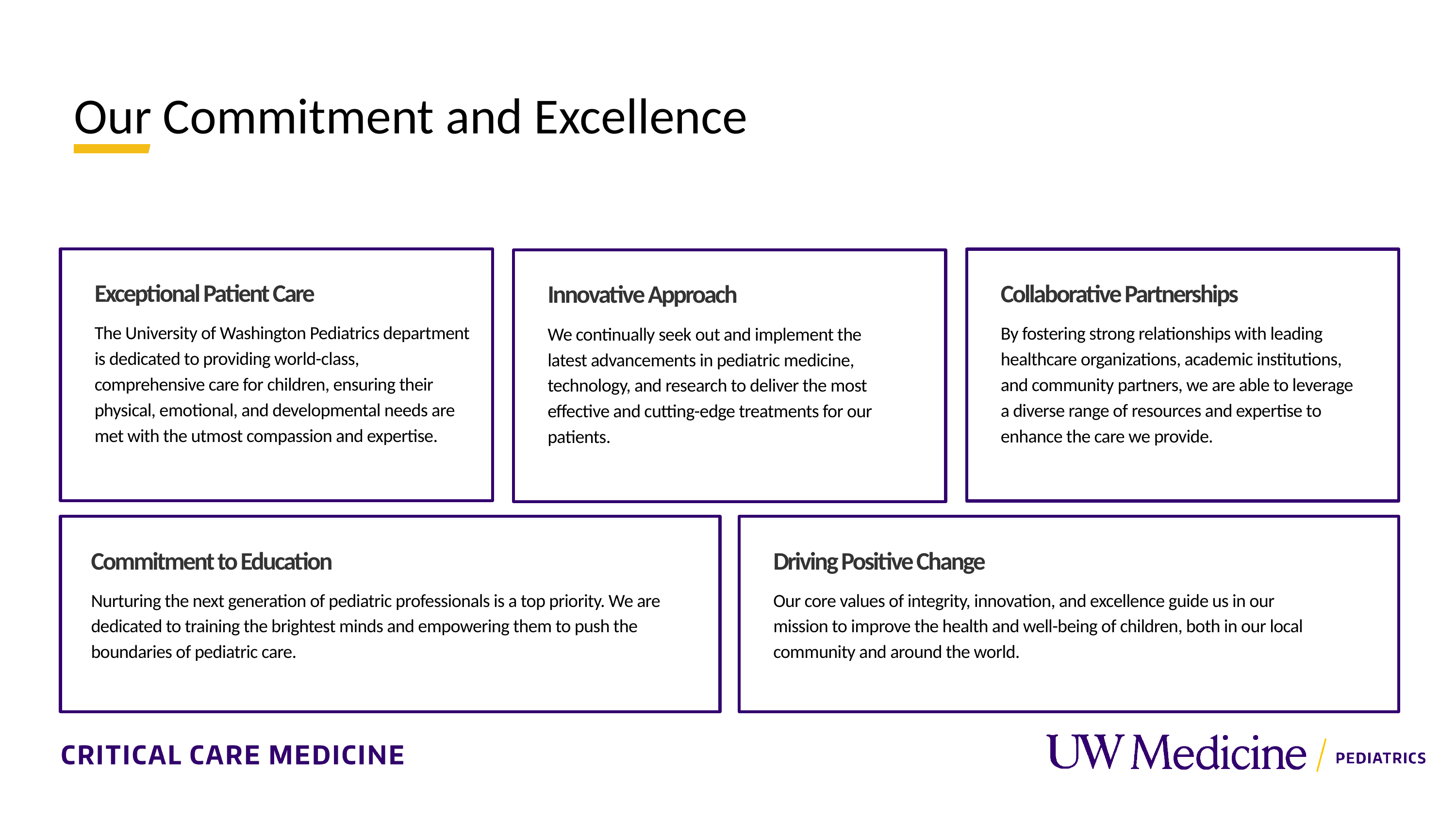

# Our Commitment and Excellence

Exceptional Patient Care
Collaborative Partnerships
Innovative Approach
The University of Washington Pediatrics department is dedicated to providing world-class, comprehensive care for children, ensuring their physical, emotional, and developmental needs are met with the utmost compassion and expertise.
By fostering strong relationships with leading healthcare organizations, academic institutions, and community partners, we are able to leverage a diverse range of resources and expertise to enhance the care we provide.
We continually seek out and implement the latest advancements in pediatric medicine, technology, and research to deliver the most effective and cutting-edge treatments for our patients.

Commitment to Education
Driving Positive Change
Nurturing the next generation of pediatric professionals is a top priority. We are dedicated to training the brightest minds and empowering them to push the boundaries of pediatric care.
Our core values of integrity, innovation, and excellence guide us in our mission to improve the health and well-being of children, both in our local community and around the world.